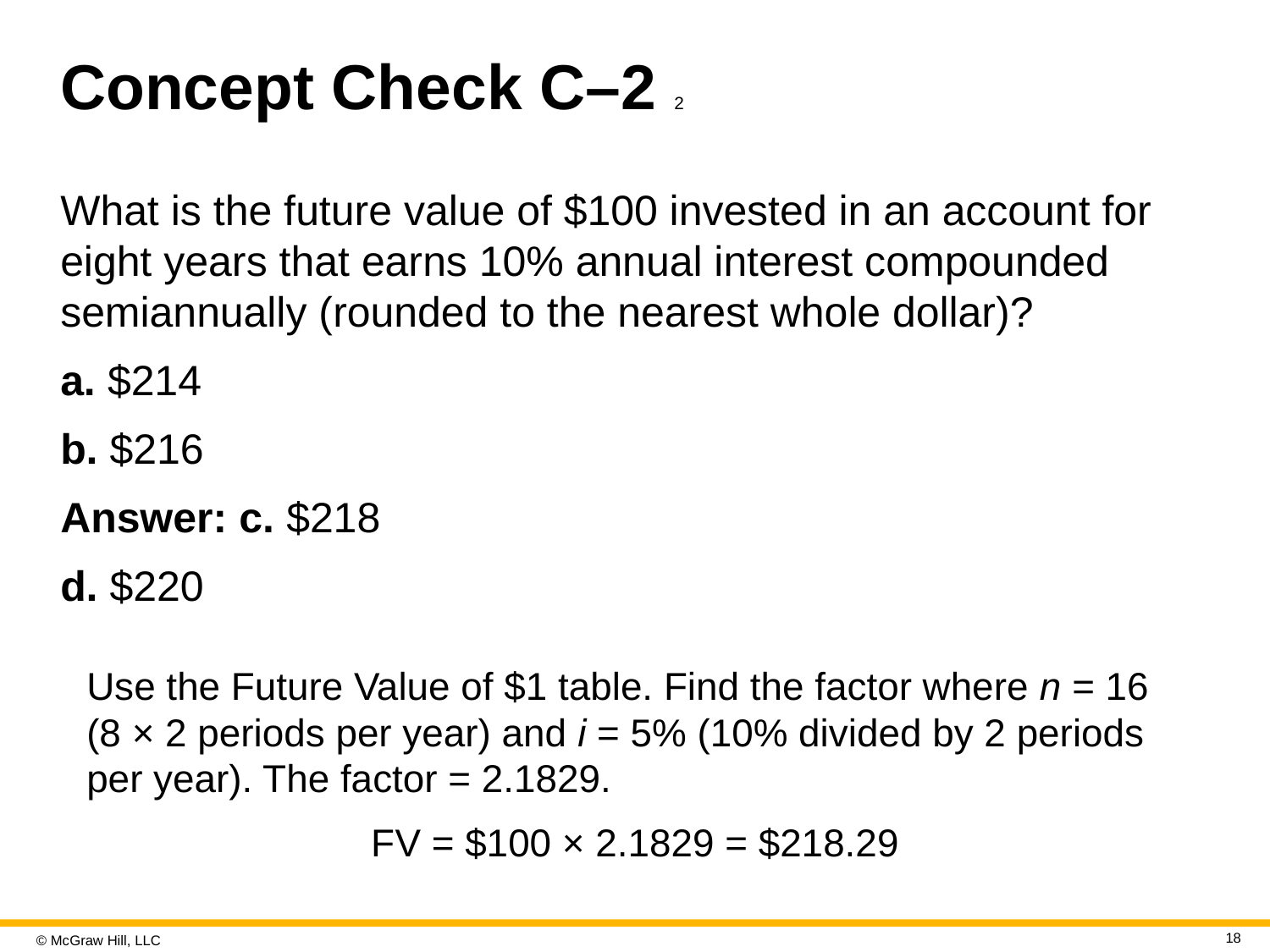

# Concept Check C–2 2
What is the future value of $100 invested in an account for eight years that earns 10% annual interest compounded semiannually (rounded to the nearest whole dollar)?
a. $214
b. $216
Answer: c. $218
d. $220
Use the Future Value of $1 table. Find the factor where n = 16 (8 × 2 periods per year) and i = 5% (10% divided by 2 periods per year). The factor = 2.1829.
F V = $100 × 2.1829 = $218.29
18